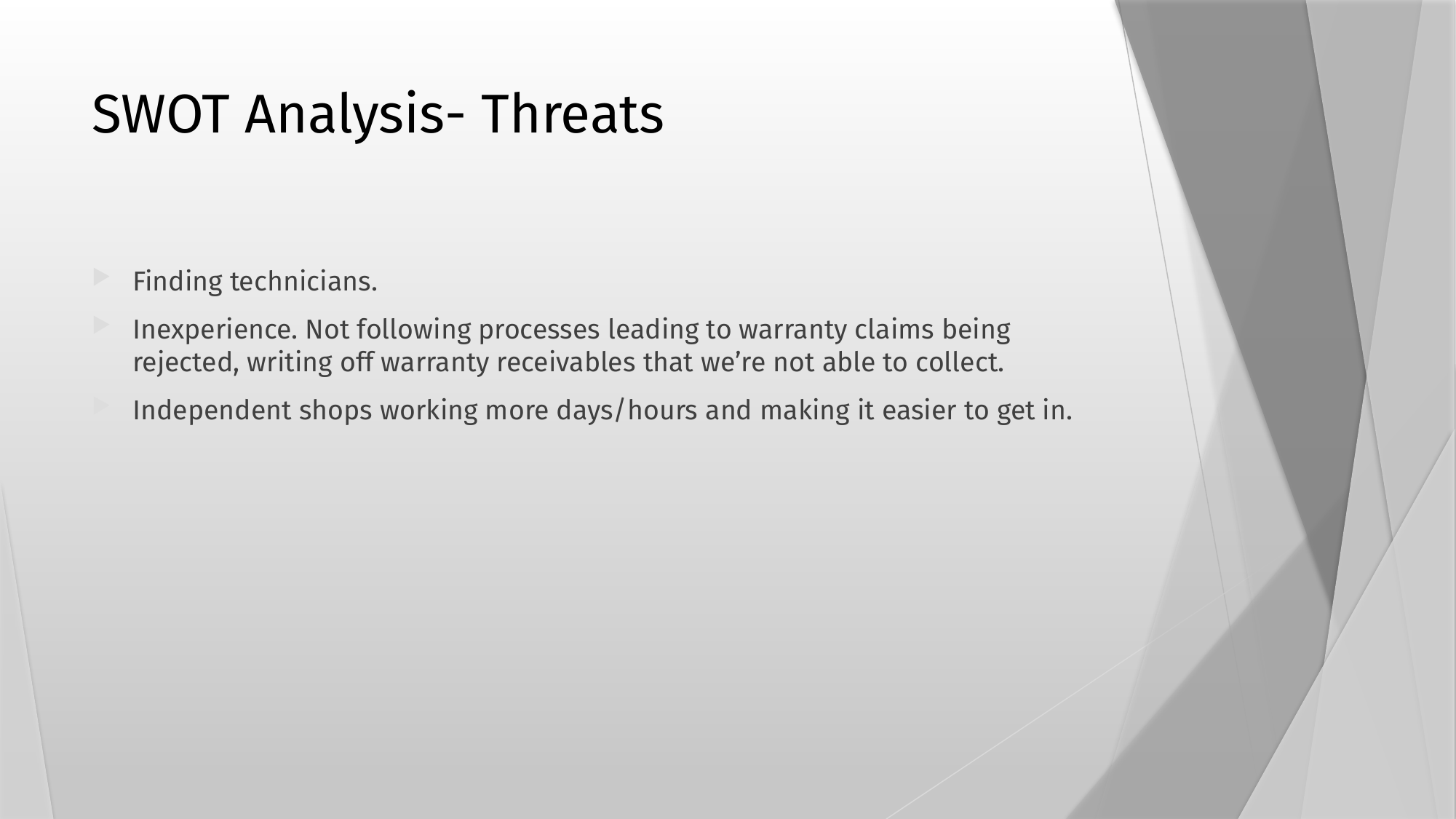

# SWOT Analysis- Threats
Finding technicians.
Inexperience. Not following processes leading to warranty claims being rejected, writing off warranty receivables that we’re not able to collect.
Independent shops working more days/hours and making it easier to get in.